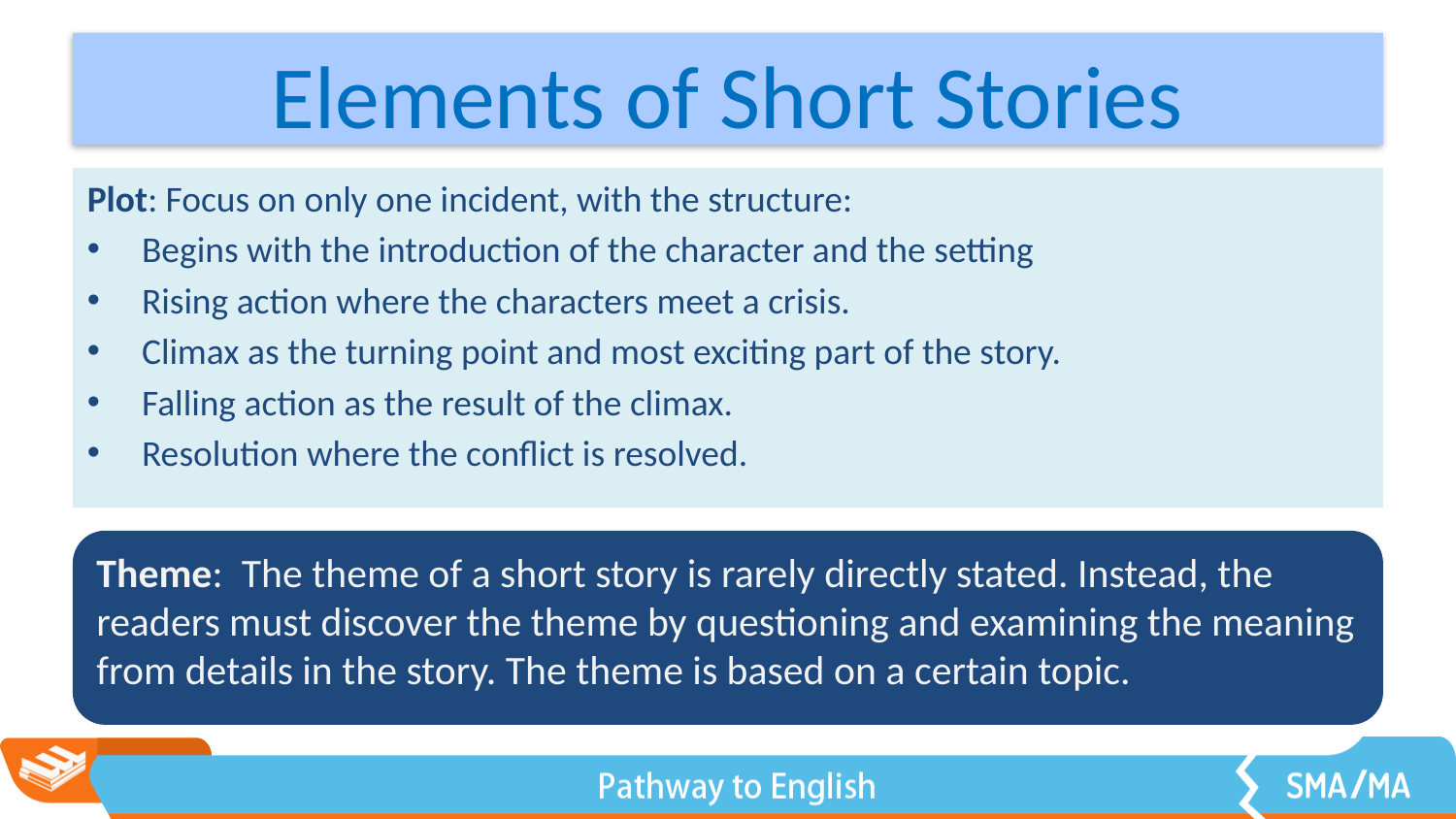

# Elements of Short Stories
Plot: Focus on only one incident, with the structure:
Begins with the introduction of the character and the setting
Rising action where the characters meet a crisis.
Climax as the turning point and most exciting part of the story.
Falling action as the result of the climax.
Resolution where the conflict is resolved.

Theme:  The theme of a short story is rarely directly stated. Instead, the readers must discover the theme by questioning and examining the meaning from details in the story. The theme is based on a certain topic.